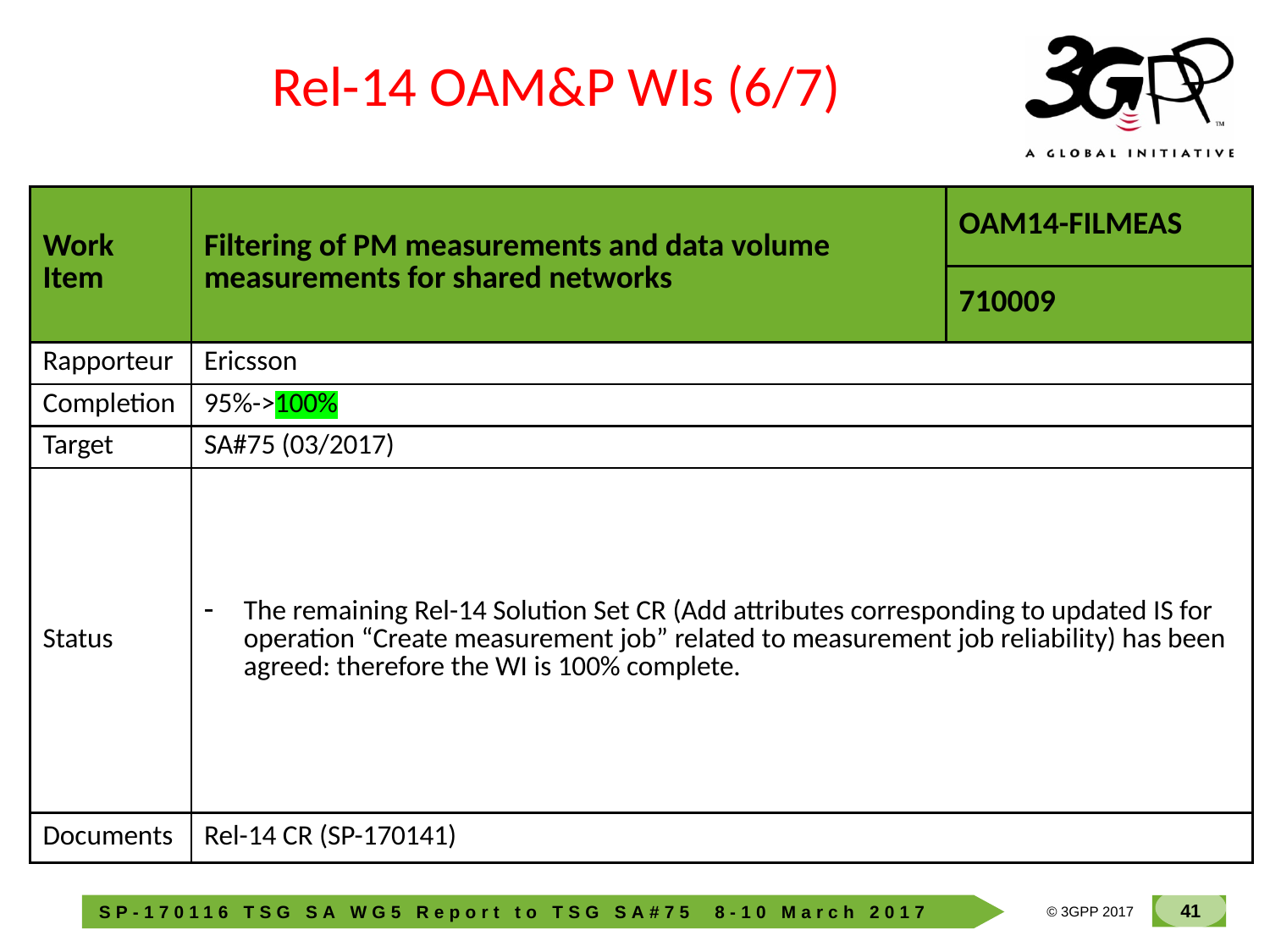

Rel-14 OAM&P WIs (6/7)
| Work Item | Filtering of PM measurements and data volume measurements for shared networks | OAM14-FILMEAS |
| --- | --- | --- |
|  |  | 710009 |
| Rapporteur | Ericsson |  |
| Completion | 95%->100% |  |
| Target | SA#75 (03/2017) |  |
| Status | The remaining Rel-14 Solution Set CR (Add attributes corresponding to updated IS for operation “Create measurement job” related to measurement job reliability) has been agreed: therefore the WI is 100% complete. |  |
| Documents | Rel-14 CR (SP-170141) |  |